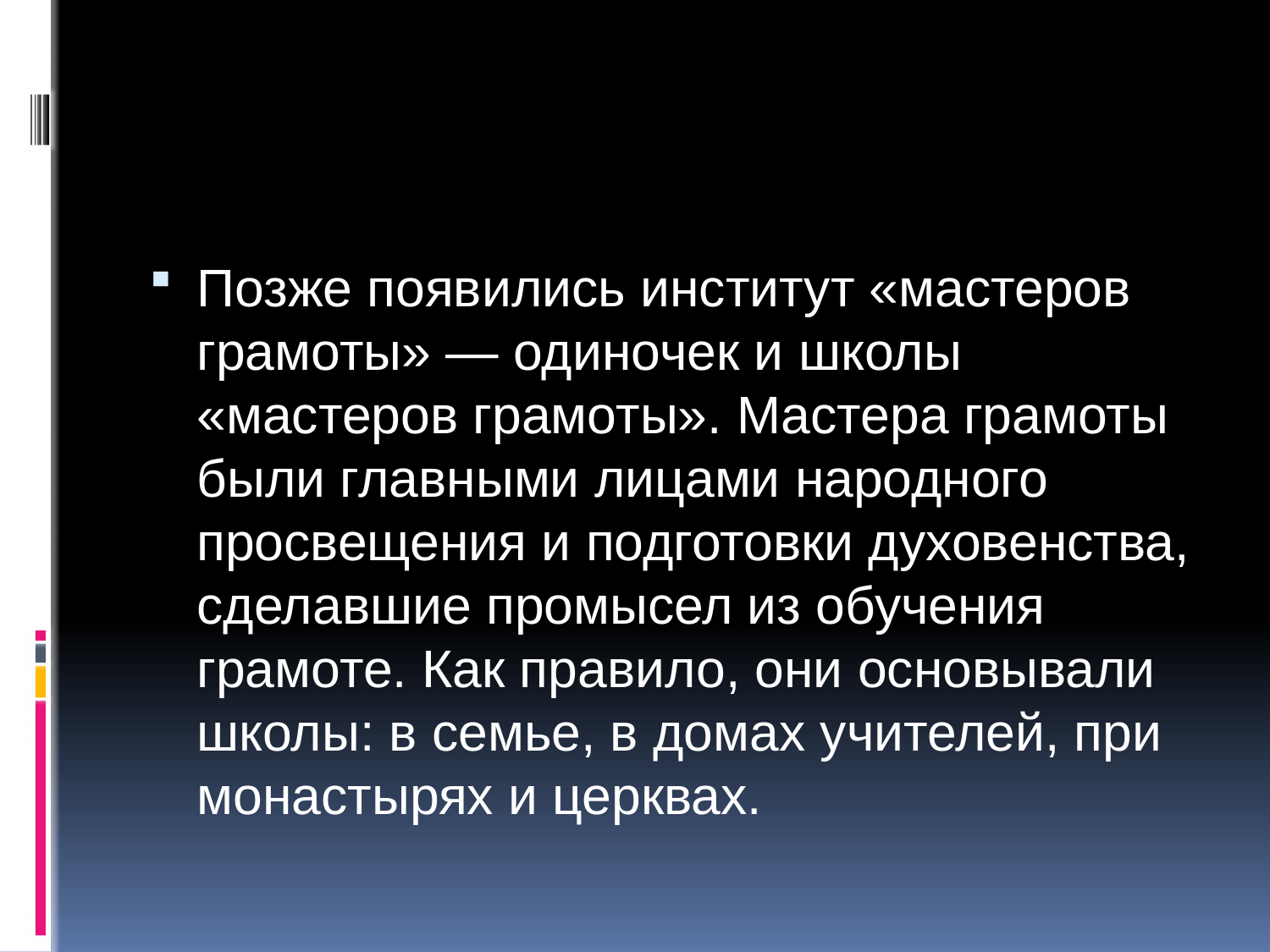

#
Позже появились институт «мастеров грамоты» — одиночек и школы «мастеров грамоты». Мастера грамоты были главными лицами народного просвещения и подготовки духовенства, сделавшие промысел из обучения грамоте. Как правило, они основывали школы: в семье, в домах учителей, при монастырях и церквах.